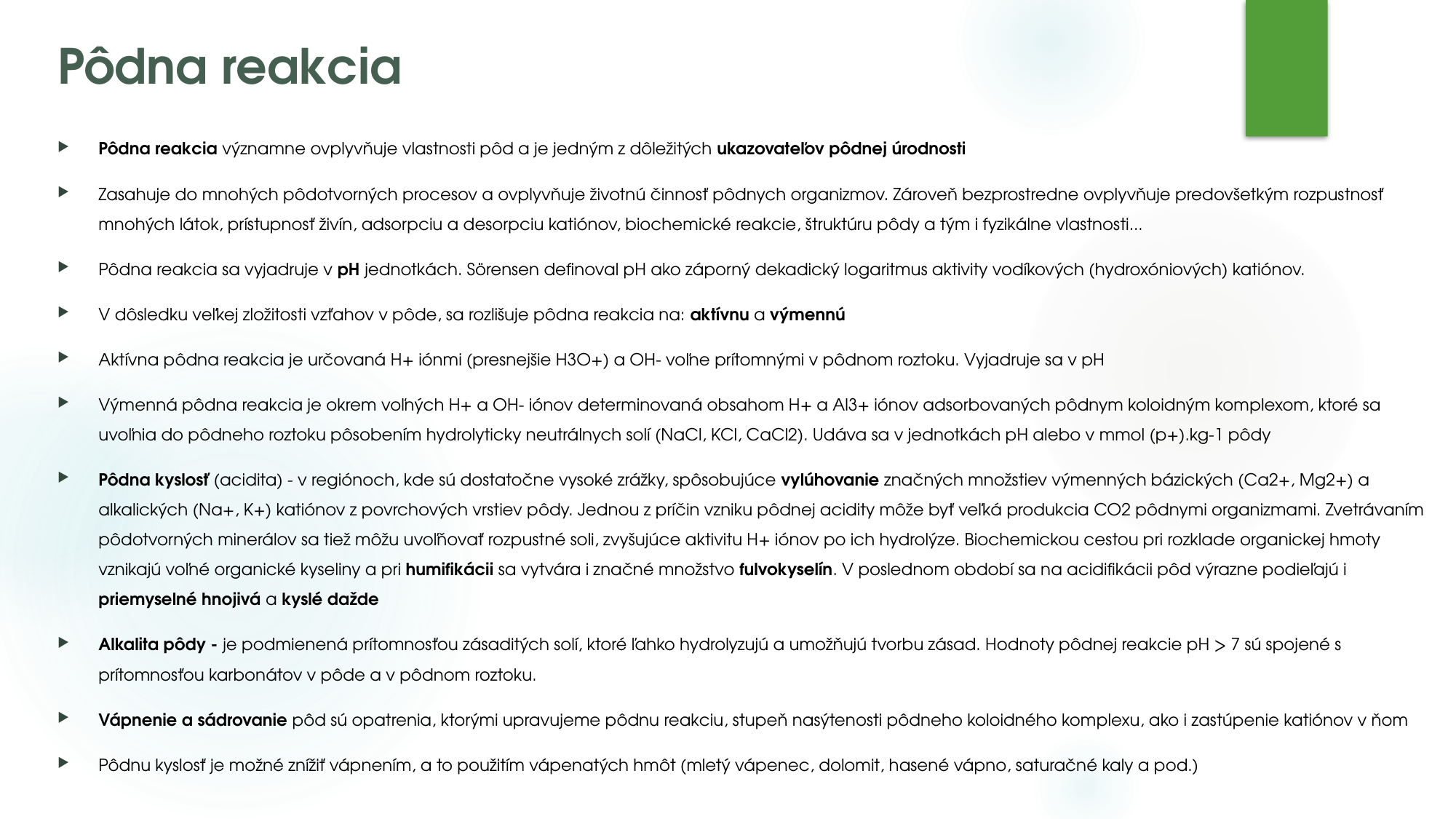

# Pôdna reakcia
Pôdna reakcia významne ovplyvňuje vlastnosti pôd a je jedným z dôležitých ukazovateľov pôdnej úrodnosti
Zasahuje do mnohých pôdotvorných procesov a ovplyvňuje životnú činnosť pôdnych organizmov. Zároveň bezprostredne ovplyvňuje predovšetkým rozpustnosť mnohých látok, prístupnosť živín, adsorpciu a desorpciu katiónov, biochemické reakcie, štruktúru pôdy a tým i fyzikálne vlastnosti...
Pôdna reakcia sa vyjadruje v pH jednotkách. Sörensen definoval pH ako záporný dekadický logaritmus aktivity vodíkových (hydroxóniových) katiónov.
V dôsledku veľkej zložitosti vzťahov v pôde, sa rozlišuje pôdna reakcia na: aktívnu a výmennú
Aktívna pôdna reakcia je určovaná H+ iónmi (presnejšie H3O+) a OH- voľne prítomnými v pôdnom roztoku. Vyjadruje sa v pH
Výmenná pôdna reakcia je okrem voľných H+ a OH- iónov determinovaná obsahom H+ a Al3+ iónov adsorbovaných pôdnym koloidným komplexom, ktoré sa uvoľnia do pôdneho roztoku pôsobením hydrolyticky neutrálnych solí (NaCl, KCl, CaCl2). Udáva sa v jednotkách pH alebo v mmol (p+).kg-1 pôdy
Pôdna kyslosť (acidita) - v regiónoch, kde sú dostatočne vysoké zrážky, spôsobujúce vylúhovanie značných množstiev výmenných bázických (Ca2+, Mg2+) a alkalických (Na+, K+) katiónov z povrchových vrstiev pôdy. Jednou z príčin vzniku pôdnej acidity môže byť veľká produkcia CO2 pôdnymi organizmami. Zvetrávaním pôdotvorných minerálov sa tiež môžu uvoľňovať rozpustné soli, zvyšujúce aktivitu H+ iónov po ich hydrolýze. Biochemickou cestou pri rozklade organickej hmoty vznikajú voľné organické kyseliny a pri humifikácii sa vytvára i značné množstvo fulvokyselín. V poslednom období sa na acidifikácii pôd výrazne podieľajú i priemyselné hnojivá a kyslé dažde
Alkalita pôdy - je podmienená prítomnosťou zásaditých solí, ktoré ľahko hydrolyzujú a umožňujú tvorbu zásad. Hodnoty pôdnej reakcie pH > 7 sú spojené s prítomnosťou karbonátov v pôde a v pôdnom roztoku.
Vápnenie a sádrovanie pôd sú opatrenia, ktorými upravujeme pôdnu reakciu, stupeň nasýtenosti pôdneho koloidného komplexu, ako i zastúpenie katiónov v ňom
Pôdnu kyslosť je možné znížiť vápnením, a to použitím vápenatých hmôt (mletý vápenec, dolomit, hasené vápno, saturačné kaly a pod.)